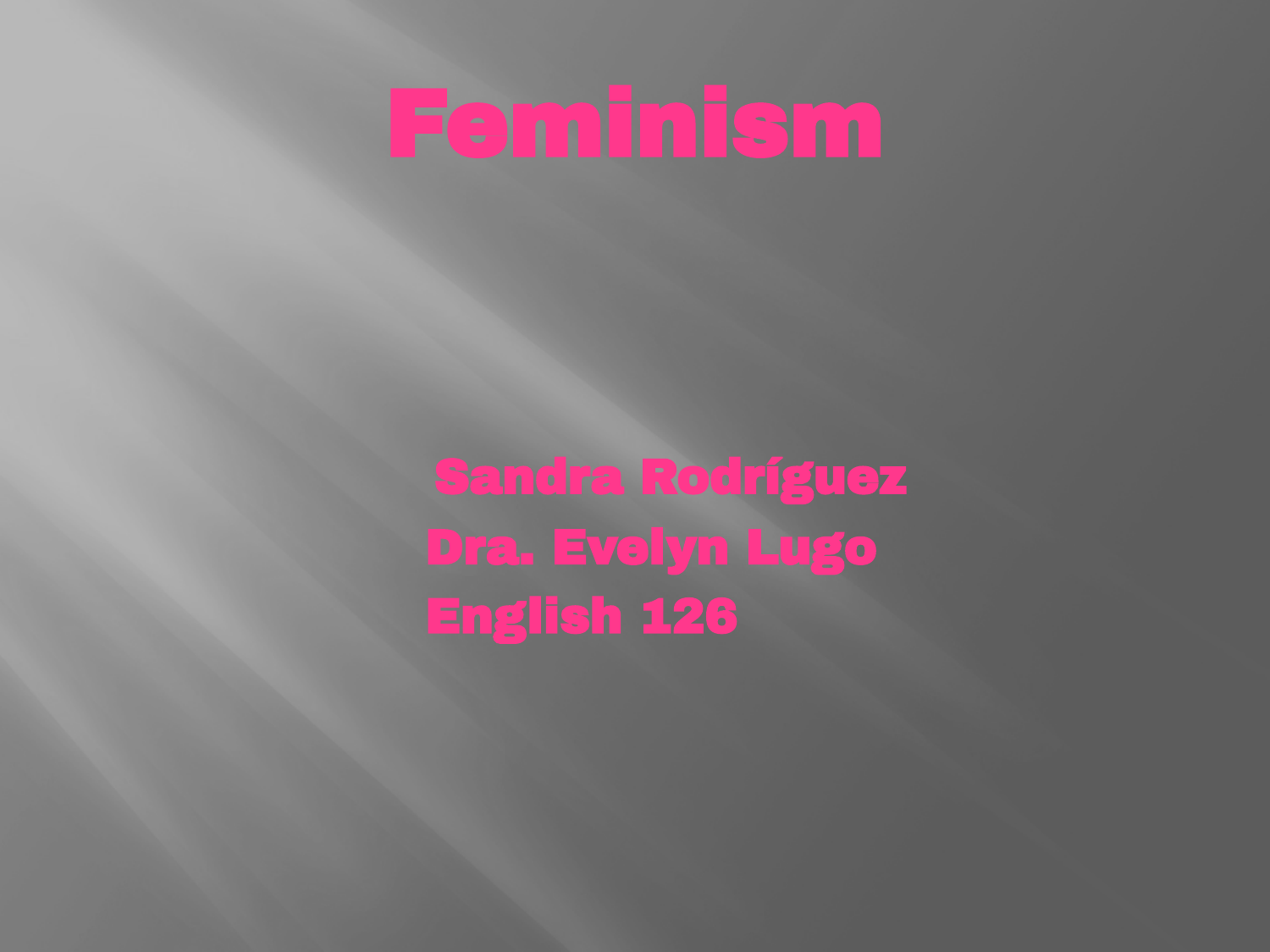

# Feminism

                  Sandra Rodríguez
                    Dra. Evelyn Lugo
                    English 126